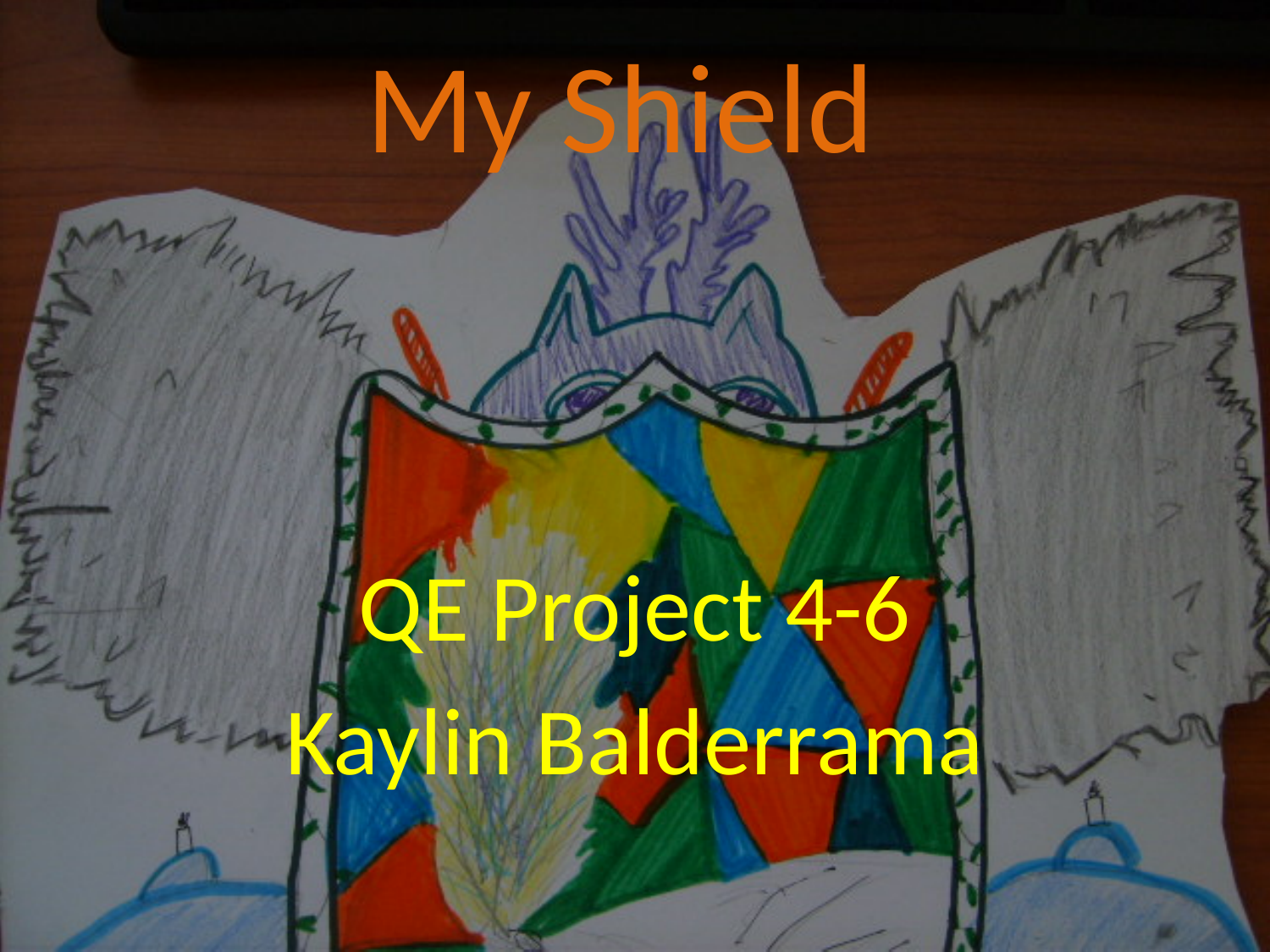

# My Shield
QE Project 4-6
Kaylin Balderrama